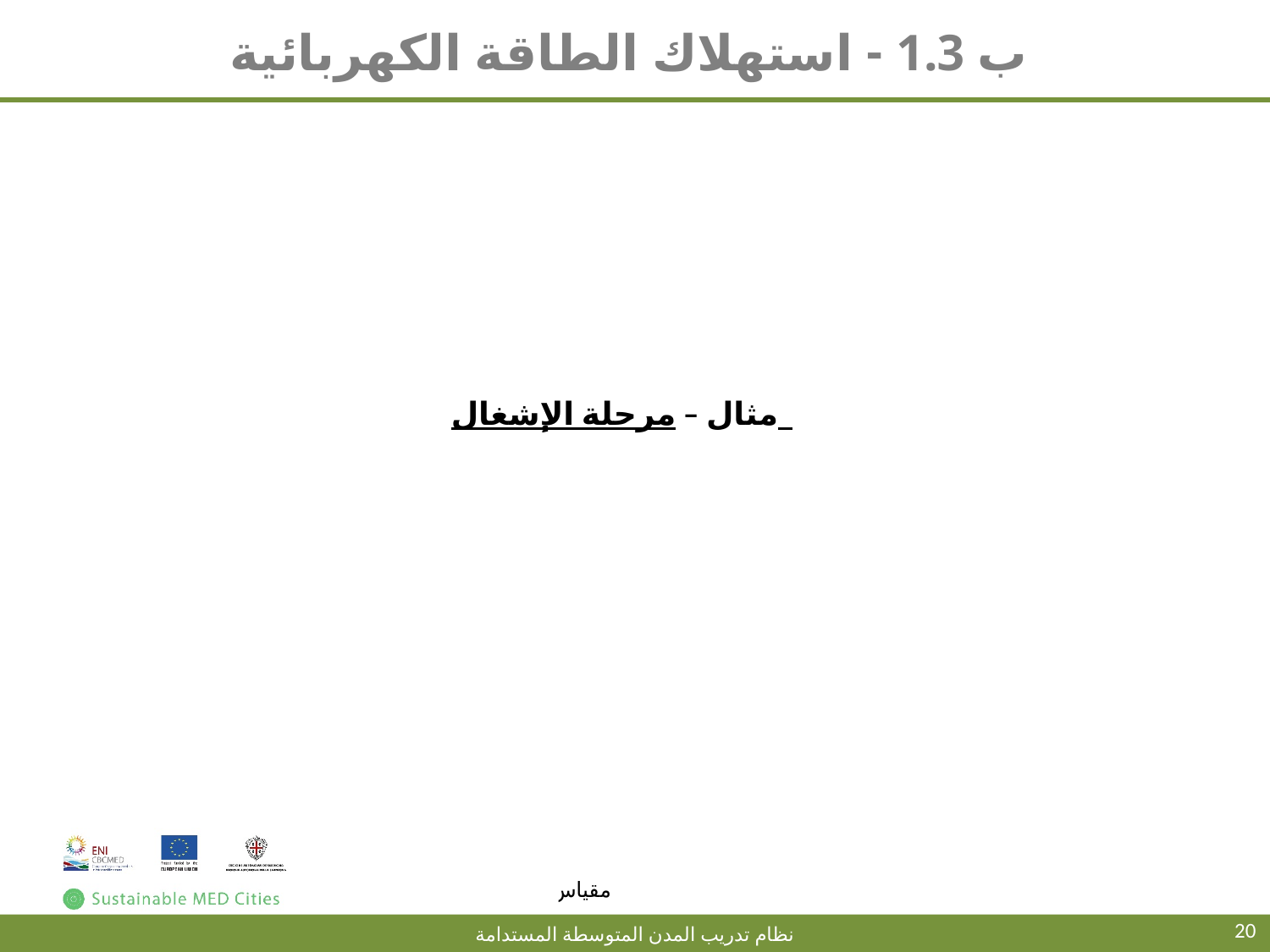

# ب 1.3 - استهلاك الطاقة الكهربائية

مثال – مرحلة الإشغال

20